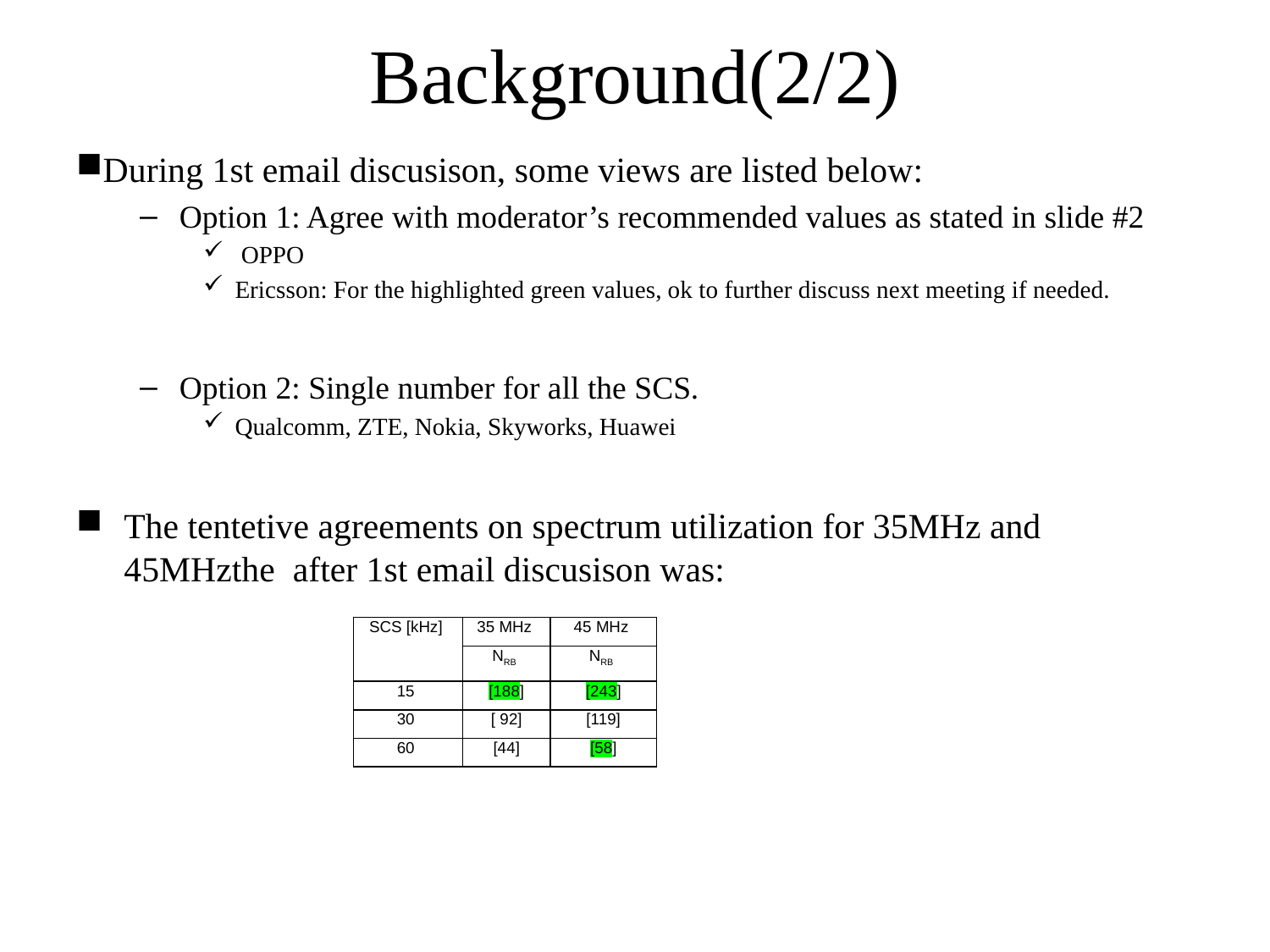

# Background(2/2)
During 1st email discusison, some views are listed below:
Option 1: Agree with moderator’s recommended values as stated in slide #2
 OPPO
Ericsson: For the highlighted green values, ok to further discuss next meeting if needed.

Option 2: Single number for all the SCS.
Qualcomm, ZTE, Nokia, Skyworks, Huawei

The tentetive agreements on spectrum utilization for 35MHz and 45MHzthe  after 1st email discusison was:

| SCS [kHz] | 35 MHz | 45 MHz |
| --- | --- | --- |
|  | NRB | NRB |
| 15 | [188] | [243] |
| 30 | [ 92] | [119] |
| 60 | [44] | [58] |